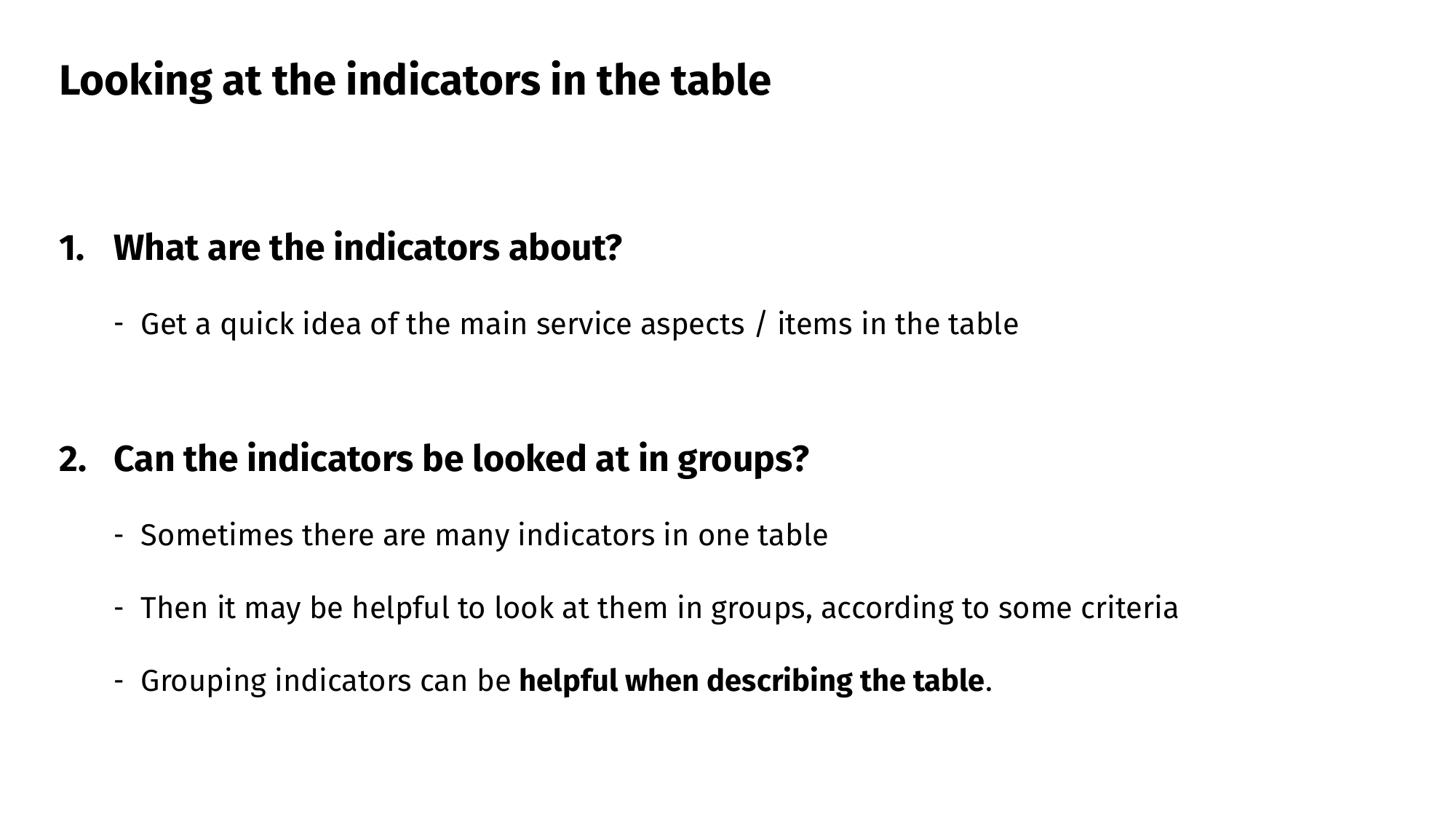

# Looking at the indicators in the table
What are the indicators about?
Get a quick idea of the main service aspects / items in the table

Can the indicators be looked at in groups?
Sometimes there are many indicators in one table
Then it may be helpful to look at them in groups, according to some criteria
Grouping indicators can be helpful when describing the table.